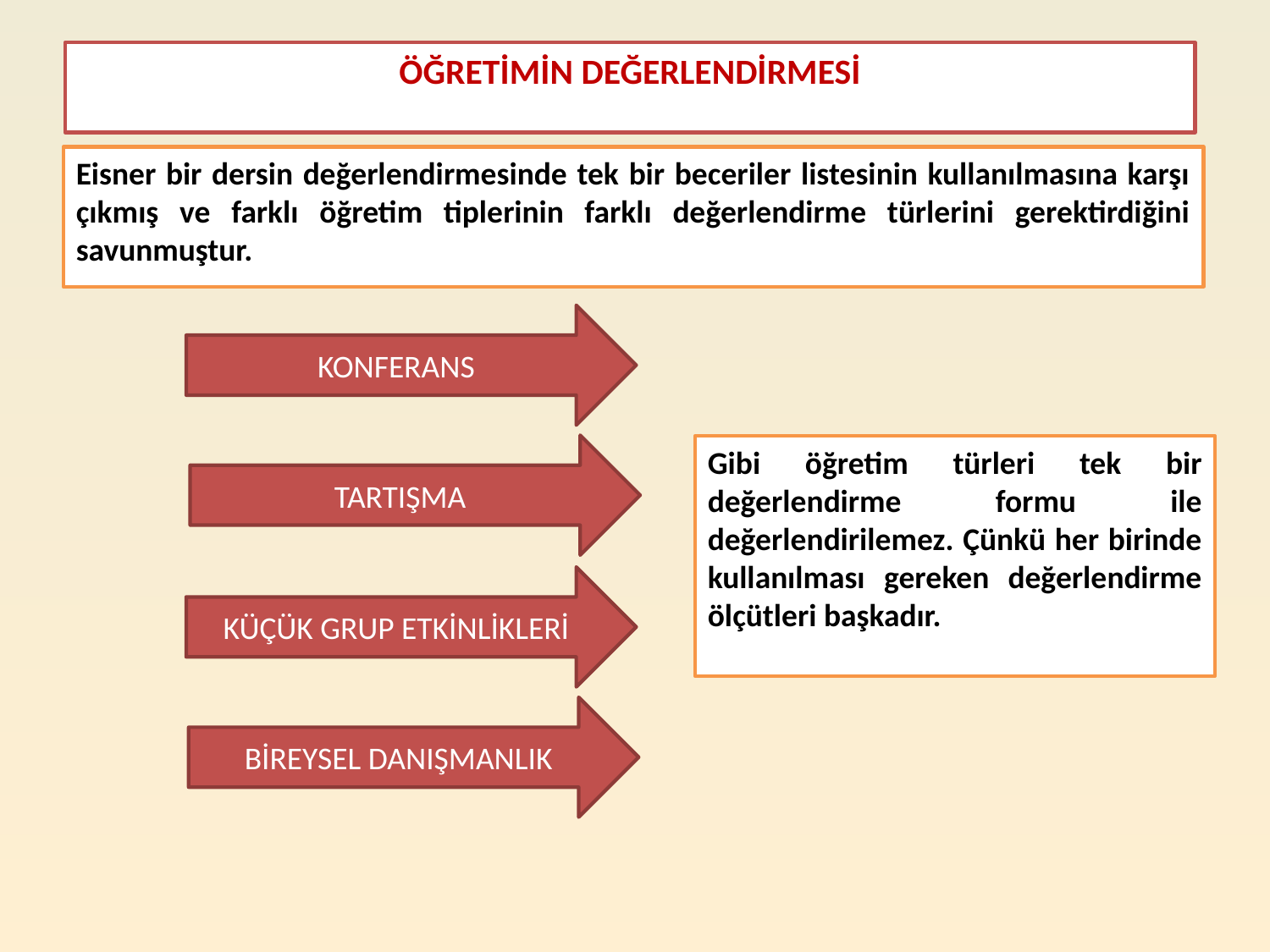

ÖĞRETİMİN DEĞERLENDİRMESİ

Eisner bir dersin değerlendirmesinde tek bir beceriler listesinin kullanılmasına karşı çıkmış ve farklı öğretim tiplerinin farklı değerlendirme türlerini gerektirdiğini savunmuştur.

KONFERANS
TARTIŞMA
Gibi öğretim türleri tek bir değerlendirme formu ile değerlendirilemez. Çünkü her birinde kullanılması gereken değerlendirme ölçütleri başkadır.

KÜÇÜK GRUP ETKİNLİKLERİ
BİREYSEL DANIŞMANLIK